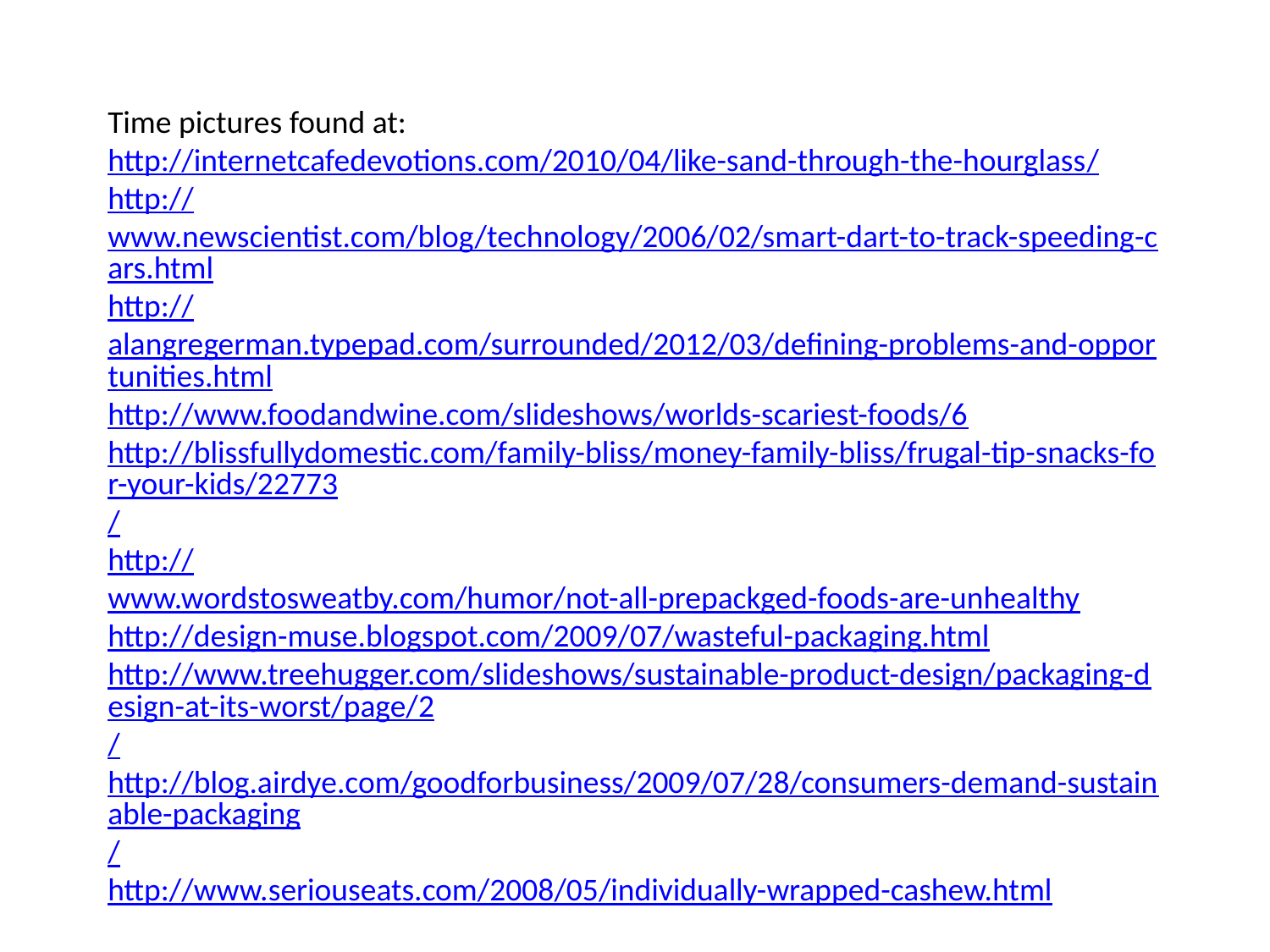

Time pictures found at:
http://internetcafedevotions.com/2010/04/like-sand-through-the-hourglass/
http://www.newscientist.com/blog/technology/2006/02/smart-dart-to-track-speeding-cars.html
http://alangregerman.typepad.com/surrounded/2012/03/defining-problems-and-opportunities.html
http://www.foodandwine.com/slideshows/worlds-scariest-foods/6
http://blissfullydomestic.com/family-bliss/money-family-bliss/frugal-tip-snacks-for-your-kids/22773/
http://www.wordstosweatby.com/humor/not-all-prepackged-foods-are-unhealthy
http://design-muse.blogspot.com/2009/07/wasteful-packaging.html
http://www.treehugger.com/slideshows/sustainable-product-design/packaging-design-at-its-worst/page/2/
http://blog.airdye.com/goodforbusiness/2009/07/28/consumers-demand-sustainable-packaging/
http://www.seriouseats.com/2008/05/individually-wrapped-cashew.html